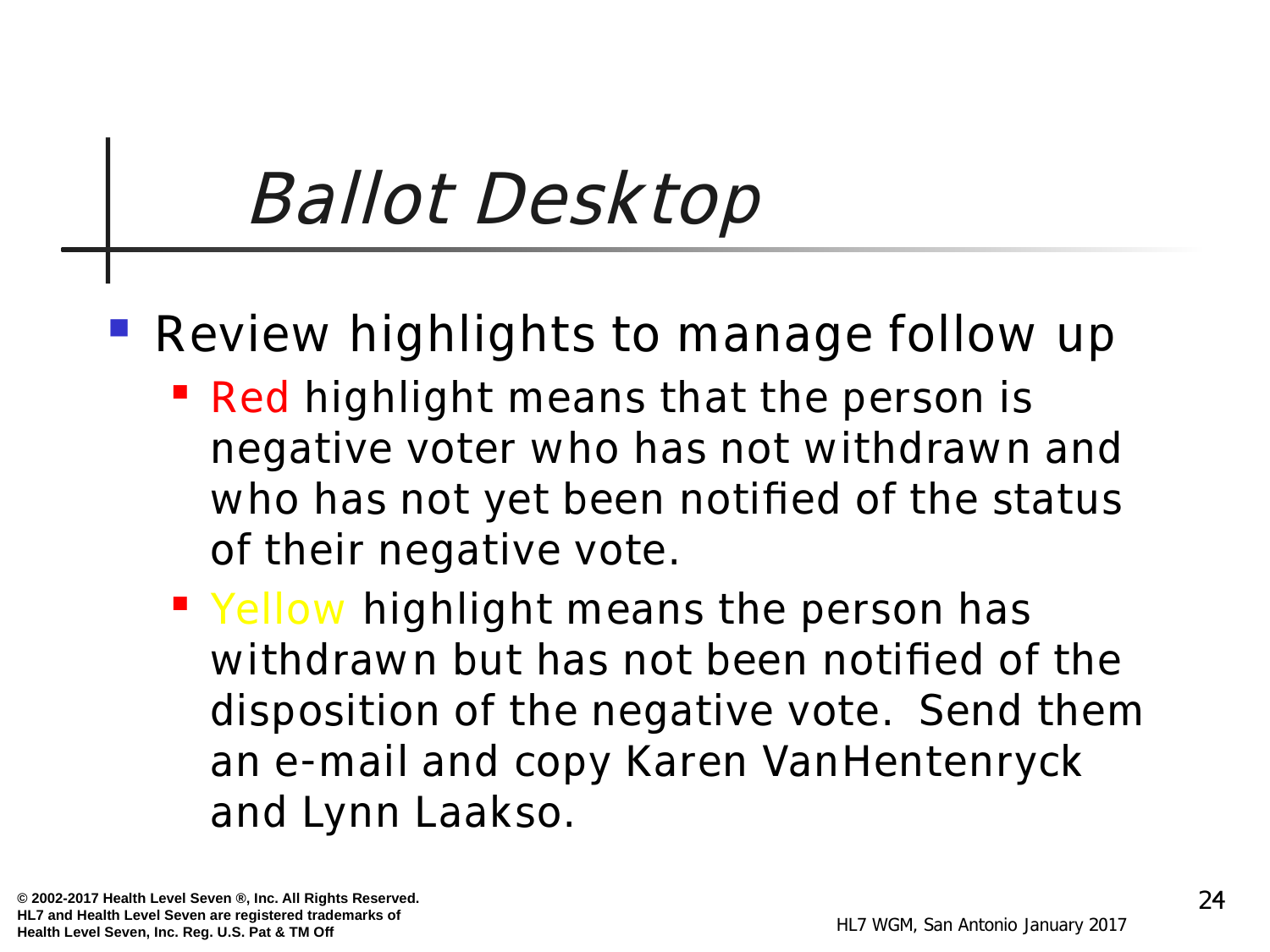

# Ballot Desktop
Review highlights to manage follow up
Red highlight means that the person is negative voter who has not withdrawn and who has not yet been notified of the status of their negative vote.
Yellow highlight means the person has withdrawn but has not been notified of the disposition of the negative vote.  Send them an e-mail and copy Karen VanHentenryck and Lynn Laakso.
24